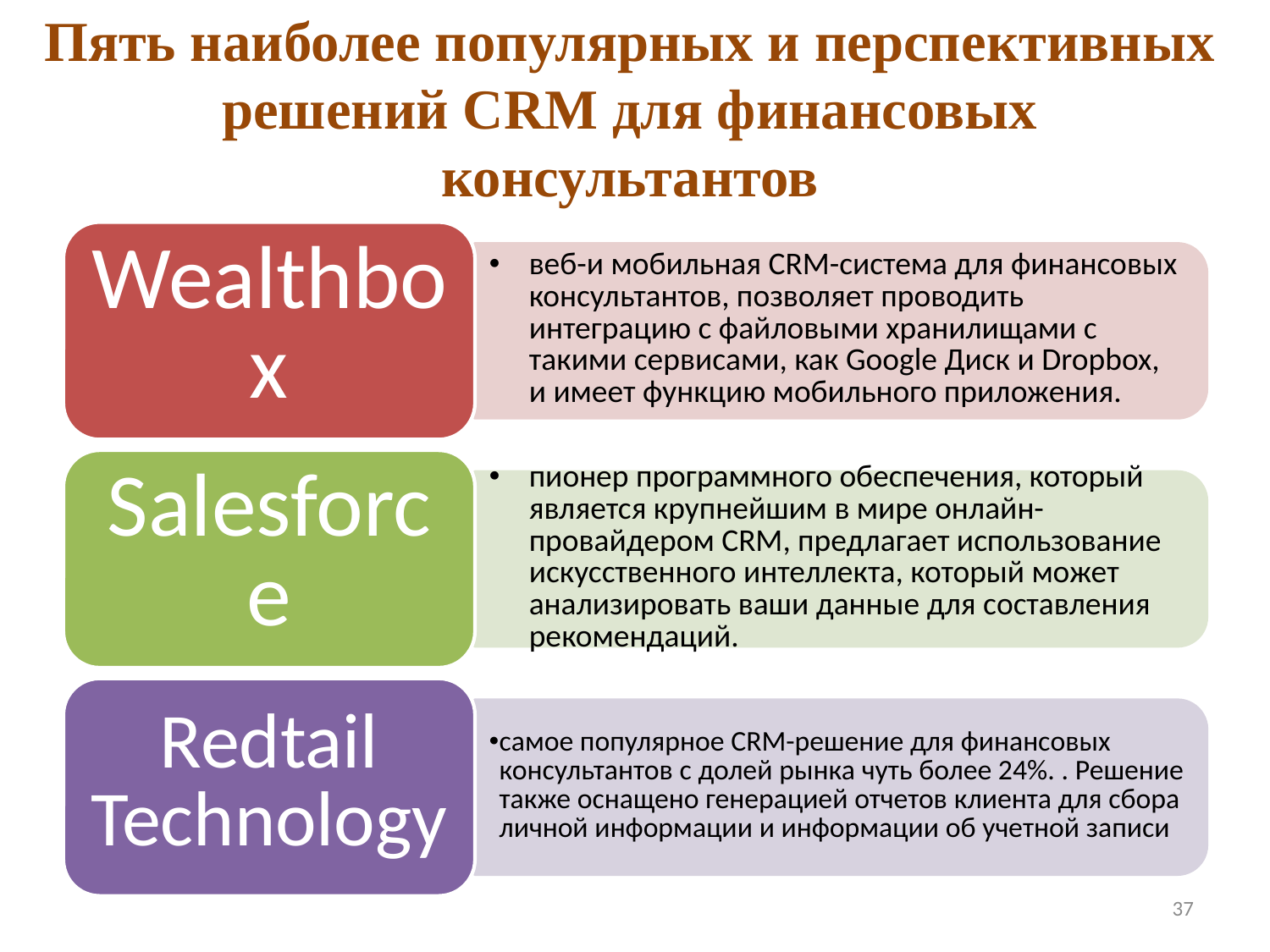

# Пять наиболее популярных и перспективных решений CRM для финансовых консультантов
Wealthbox
веб-и мобильная CRM-система для финансовых консультантов, позволяет проводить интеграцию с файловыми хранилищами с такими сервисами, как Google Диск и Dropbox, и имеет функцию мобильного приложения.
Salesforce
пионер программного обеспечения, который является крупнейшим в мире онлайн-провайдером CRM, предлагает использование искусственного интеллекта, который может анализировать ваши данные для составления рекомендаций.
Redtail Technology
самое популярное CRM-решение для финансовых консультантов с долей рынка чуть более 24%. . Решение также оснащено генерацией отчетов клиента для сбора личной информации и информации об учетной записи
37